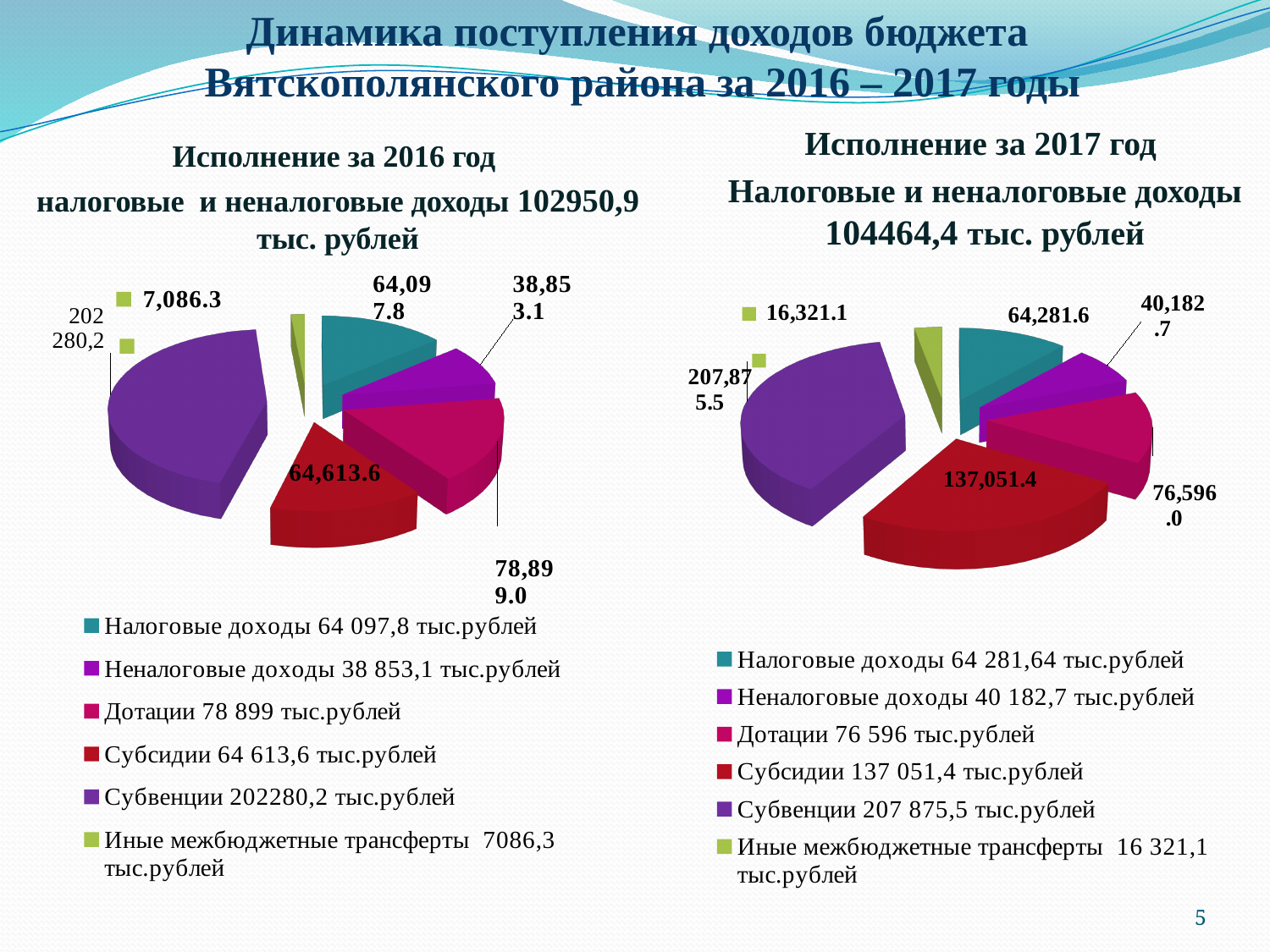

# Динамика поступления доходов бюджета Вятскополянского района за 2016 – 2017 годы
Исполнение за 2017 год
Налоговые и неналоговые доходы 104464,4 тыс. рублей
Исполнение за 2016 год
налоговые  и неналоговые доходы 102950,9 тыс. рублей

[unsupported chart]

[unsupported chart]

5